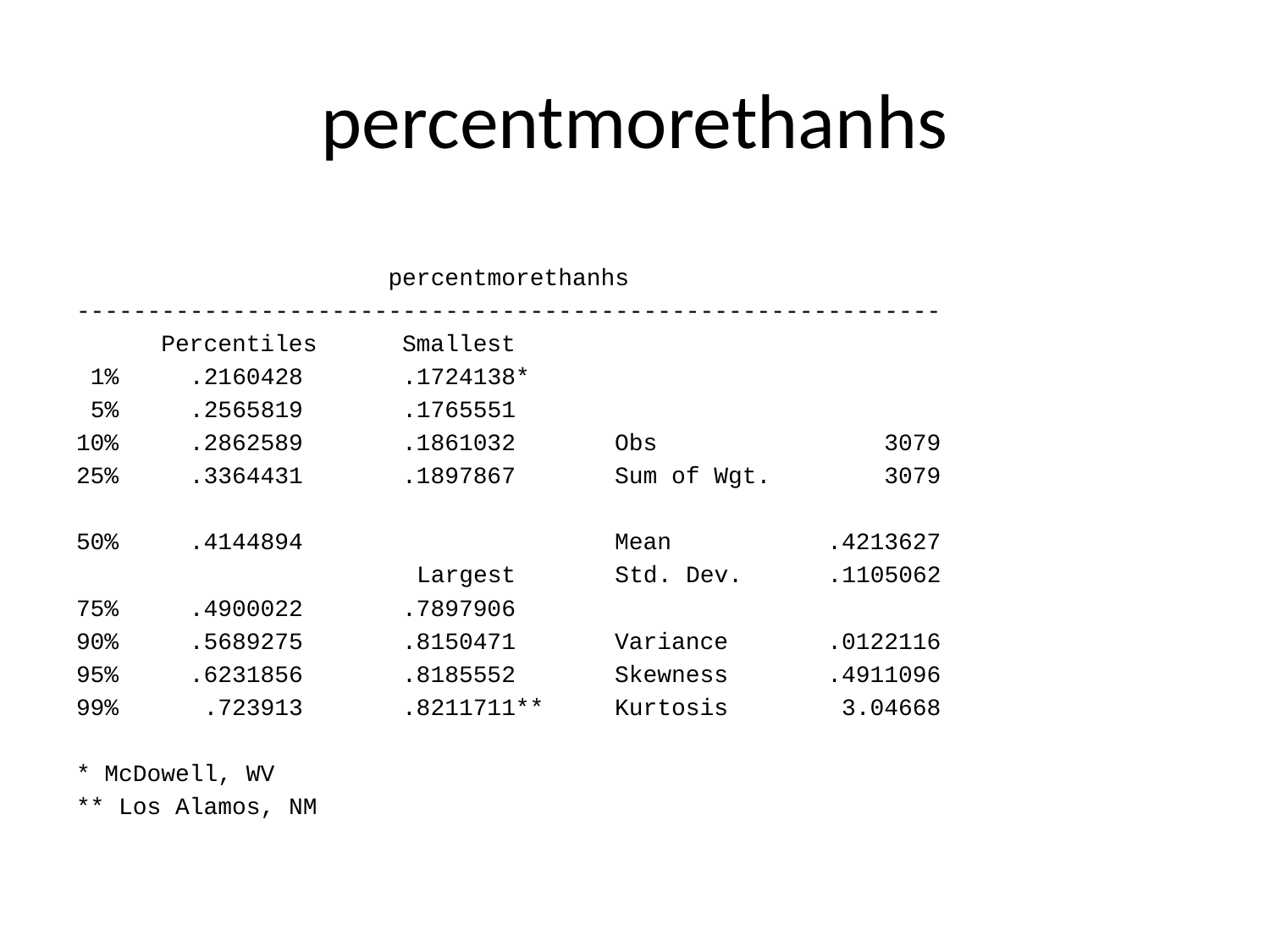

# percentmorethanhs

                      percentmorethanhs
-------------------------------------------------------------
      Percentiles      Smallest
 1%     .2160428       .1724138*
 5%     .2565819       .1765551
10%     .2862589       .1861032       Obs                3079
25%     .3364431       .1897867       Sum of Wgt.        3079

50%     .4144894                      Mean           .4213627
                        Largest       Std. Dev.      .1105062
75%     .4900022       .7897906
90%     .5689275       .8150471       Variance       .0122116
95%     .6231856       .8185552       Skewness       .4911096
99%      .723913       .8211711**     Kurtosis        3.04668

* McDowell, WV
** Los Alamos, NM